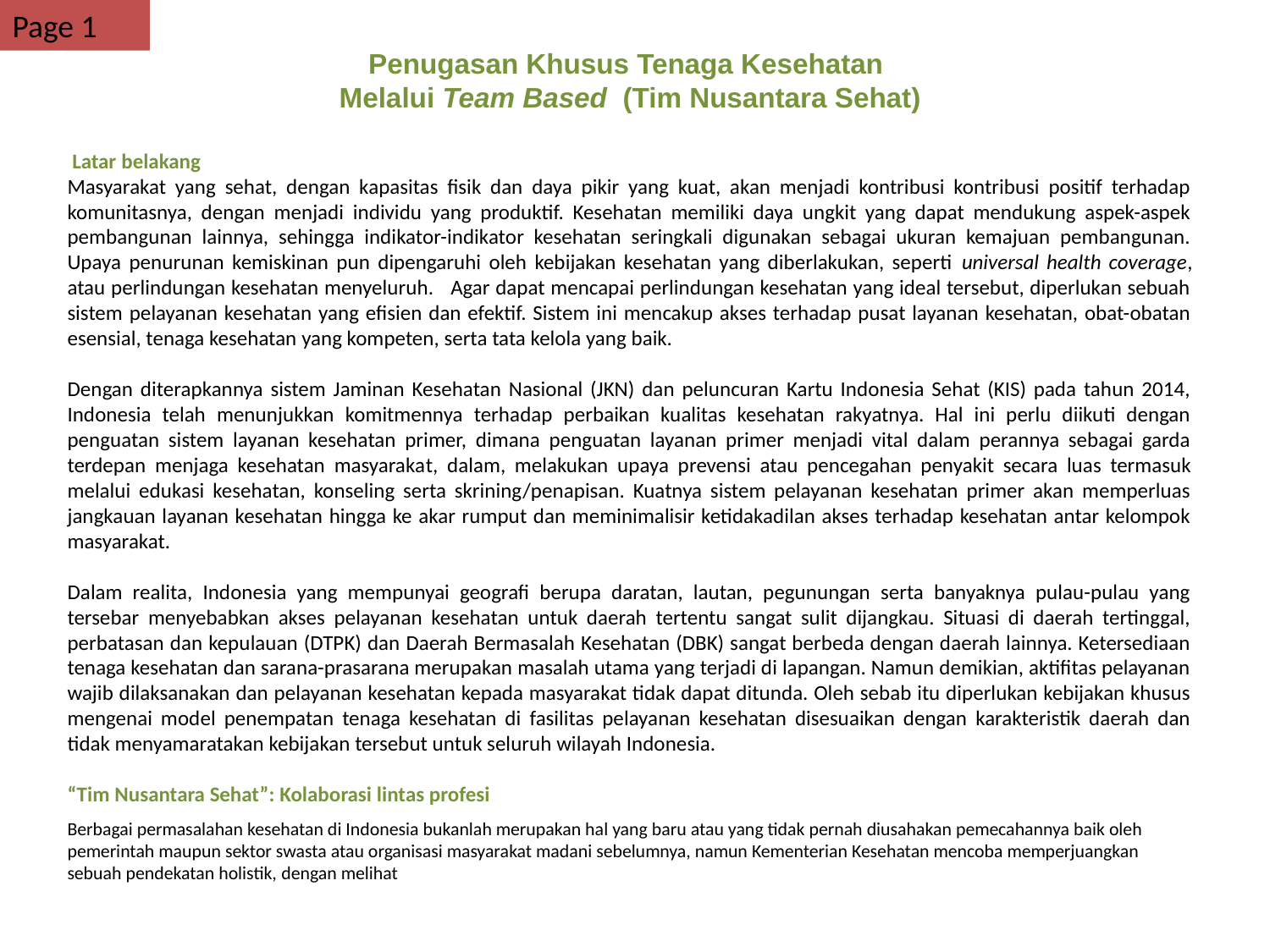

Page 1
Penugasan Khusus Tenaga Kesehatan
Melalui Team Based  (Tim Nusantara Sehat)

 Latar belakang
Masyarakat yang sehat, dengan kapasitas fisik dan daya pikir yang kuat, akan menjadi kontribusi kontribusi positif terhadap komunitasnya, dengan menjadi individu yang produktif. Kesehatan memiliki daya ungkit yang dapat mendukung aspek-aspek pembangunan lainnya, sehingga indikator-indikator kesehatan seringkali digunakan sebagai ukuran kemajuan pembangunan. Upaya penurunan kemiskinan pun dipengaruhi oleh kebijakan kesehatan yang diberlakukan, seperti universal health coverage, atau perlindungan kesehatan menyeluruh.   Agar dapat mencapai perlindungan kesehatan yang ideal tersebut, diperlukan sebuah sistem pelayanan kesehatan yang efisien dan efektif. Sistem ini mencakup akses terhadap pusat layanan kesehatan, obat-obatan esensial, tenaga kesehatan yang kompeten, serta tata kelola yang baik.

Dengan diterapkannya sistem Jaminan Kesehatan Nasional (JKN) dan peluncuran Kartu Indonesia Sehat (KIS) pada tahun 2014, Indonesia telah menunjukkan komitmennya terhadap perbaikan kualitas kesehatan rakyatnya. Hal ini perlu diikuti dengan penguatan sistem layanan kesehatan primer, dimana penguatan layanan primer menjadi vital dalam perannya sebagai garda terdepan menjaga kesehatan masyarakat, dalam, melakukan upaya prevensi atau pencegahan penyakit secara luas termasuk melalui edukasi kesehatan, konseling serta skrining/penapisan. Kuatnya sistem pelayanan kesehatan primer akan memperluas jangkauan layanan kesehatan hingga ke akar rumput dan meminimalisir ketidakadilan akses terhadap kesehatan antar kelompok masyarakat.

Dalam realita, Indonesia yang mempunyai geografi berupa daratan, lautan, pegunungan serta banyaknya pulau-pulau yang tersebar menyebabkan akses pelayanan kesehatan untuk daerah tertentu sangat sulit dijangkau. Situasi di daerah tertinggal, perbatasan dan kepulauan (DTPK) dan Daerah Bermasalah Kesehatan (DBK) sangat berbeda dengan daerah lainnya. Ketersediaan tenaga kesehatan dan sarana-prasarana merupakan masalah utama yang terjadi di lapangan. Namun demikian, aktifitas pelayanan wajib dilaksanakan dan pelayanan kesehatan kepada masyarakat tidak dapat ditunda. Oleh sebab itu diperlukan kebijakan khusus mengenai model penempatan tenaga kesehatan di fasilitas pelayanan kesehatan disesuaikan dengan karakteristik daerah dan tidak menyamaratakan kebijakan tersebut untuk seluruh wilayah Indonesia.

“Tim Nusantara Sehat”: Kolaborasi lintas profesi
Berbagai permasalahan kesehatan di Indonesia bukanlah merupakan hal yang baru atau yang tidak pernah diusahakan pemecahannya baik oleh pemerintah maupun sektor swasta atau organisasi masyarakat madani sebelumnya, namun Kementerian Kesehatan mencoba memperjuangkan sebuah pendekatan holistik, dengan melihat